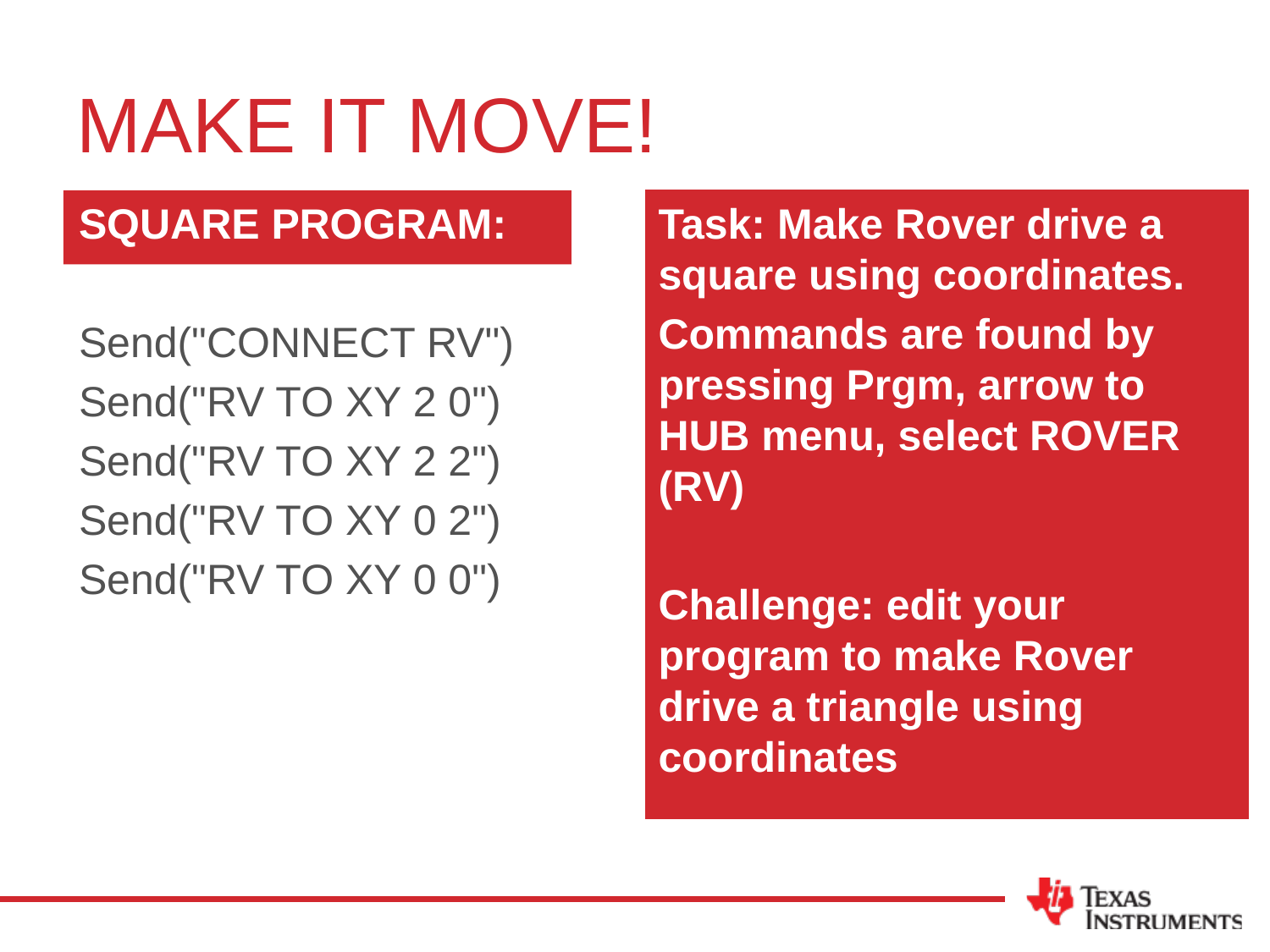

# MAKE IT MOVE!

SQUARE PROGRAM:

Send("CONNECT RV")
Send("RV TO XY 2 0")
Send("RV TO XY 2 2")
Send("RV TO XY 0 2")
Send("RV TO XY 0 0")

Task: Make Rover drive a square using coordinates.
Commands are found by pressing Prgm, arrow to HUB menu, select ROVER (RV)

Challenge: edit your program to make Rover drive a triangle using coordinates